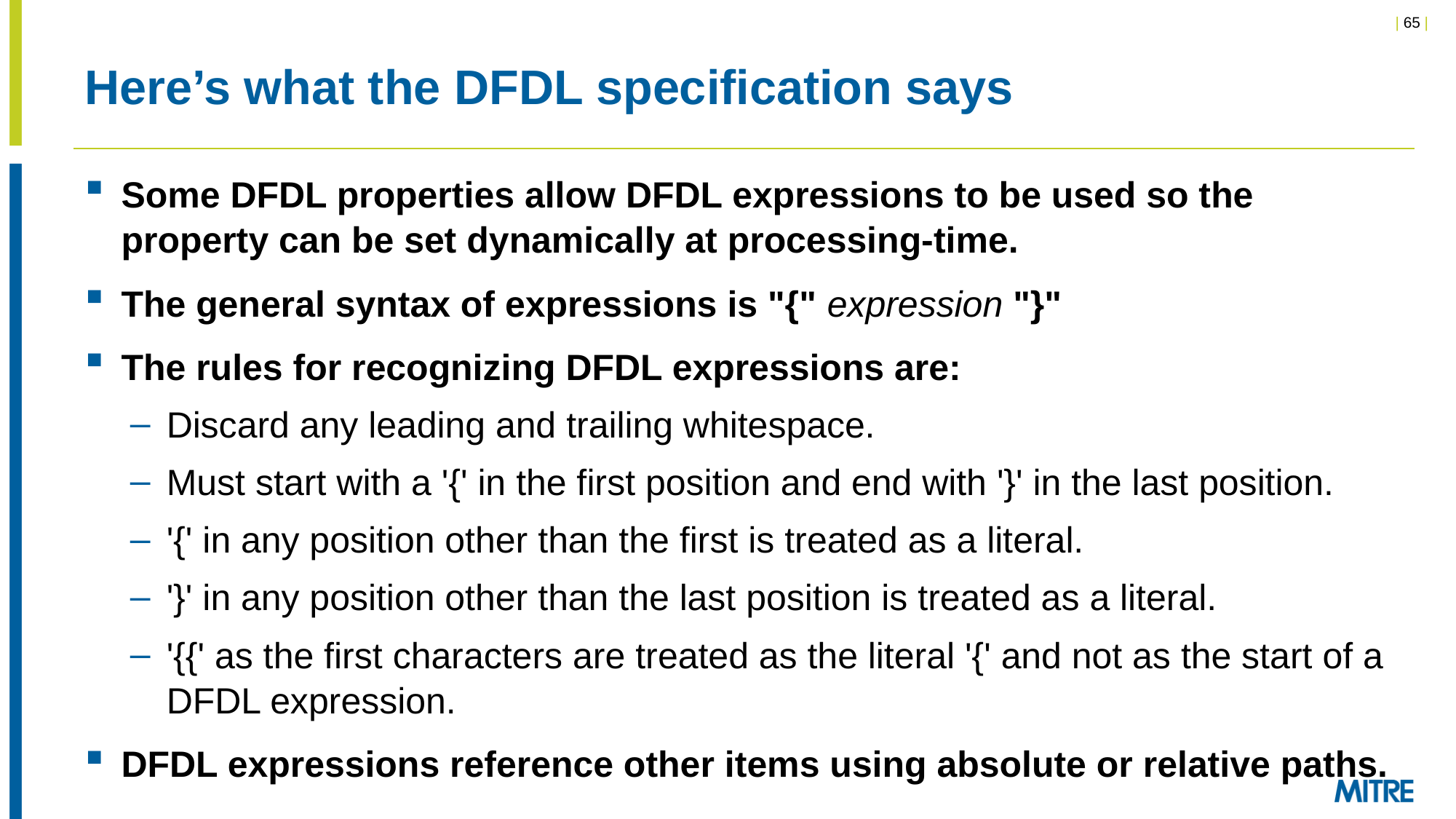

# Here’s what the DFDL specification says
Some DFDL properties allow DFDL expressions to be used so the property can be set dynamically at processing-time.
The general syntax of expressions is "{" expression "}"
The rules for recognizing DFDL expressions are:
Discard any leading and trailing whitespace.
Must start with a '{' in the first position and end with '}' in the last position.
'{' in any position other than the first is treated as a literal.
'}' in any position other than the last position is treated as a literal.
'{{' as the first characters are treated as the literal '{' and not as the start of a DFDL expression.
DFDL expressions reference other items using absolute or relative paths.